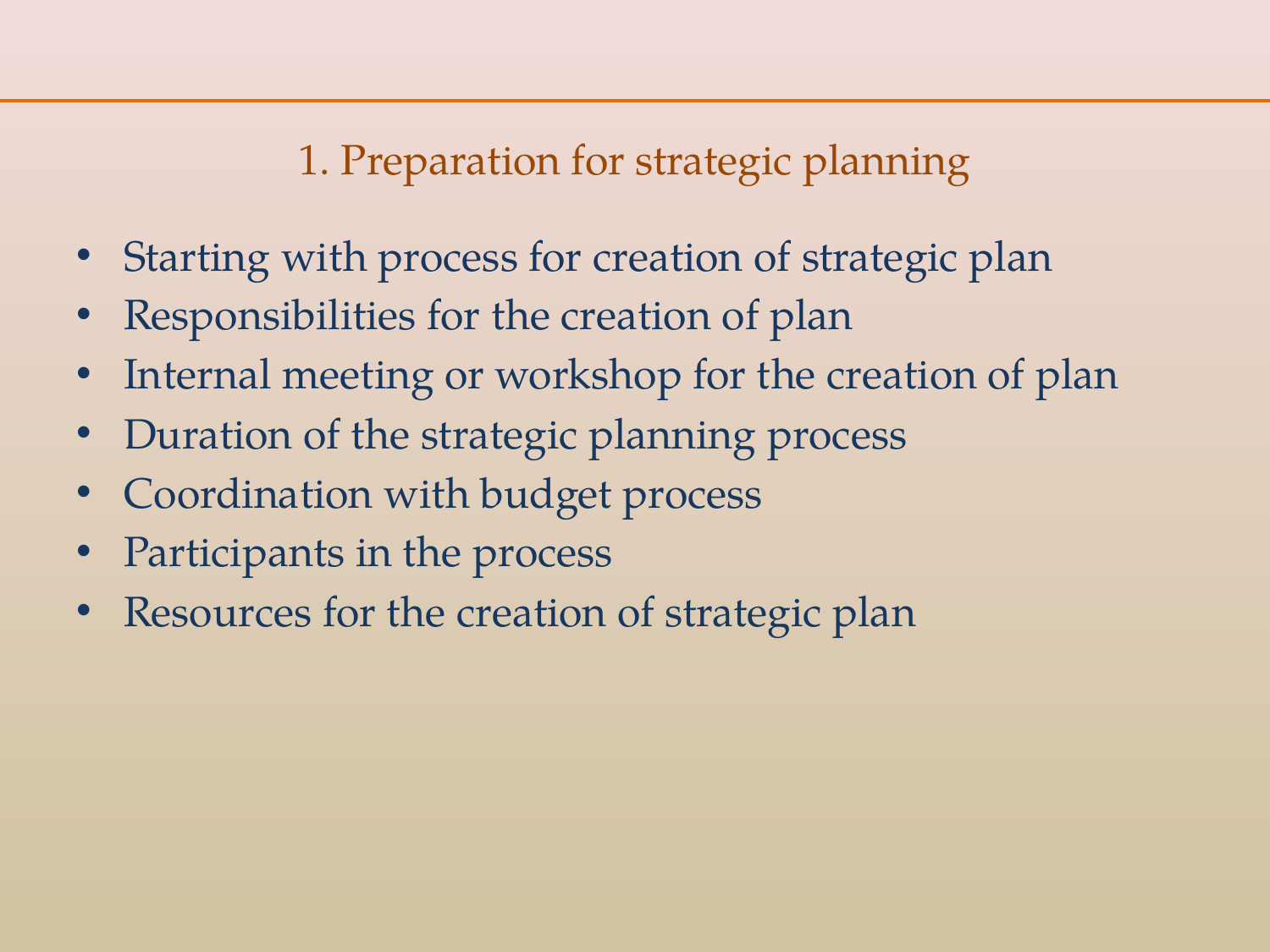

# 1. Preparation for strategic planning
Starting with process for creation of strategic plan
Responsibilities for the creation of plan
Internal meeting or workshop for the creation of plan
Duration of the strategic planning process
Coordination with budget process
Participants in the process
Resources for the creation of strategic plan